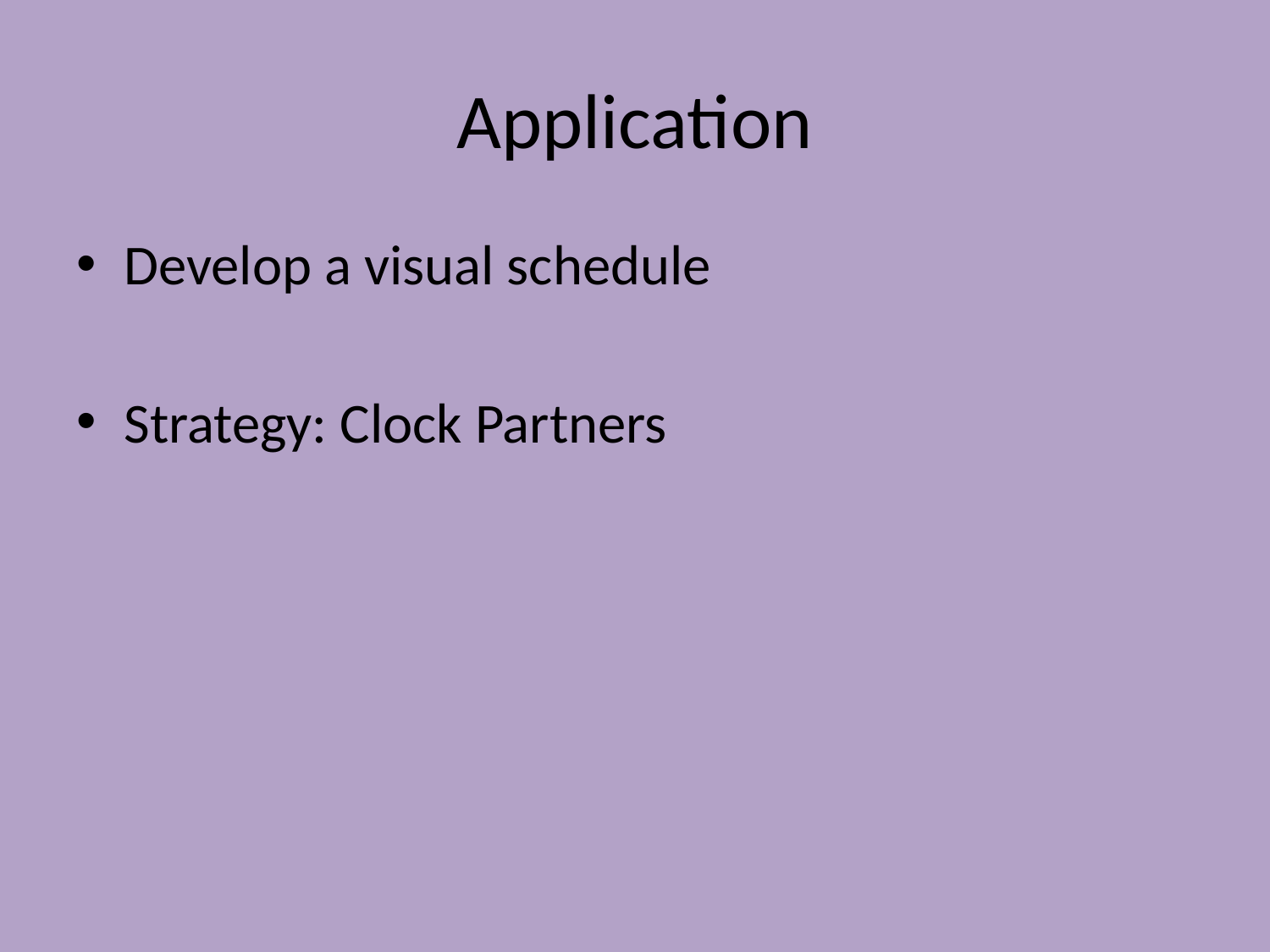

# Application
Develop a visual schedule

Strategy: Clock Partners